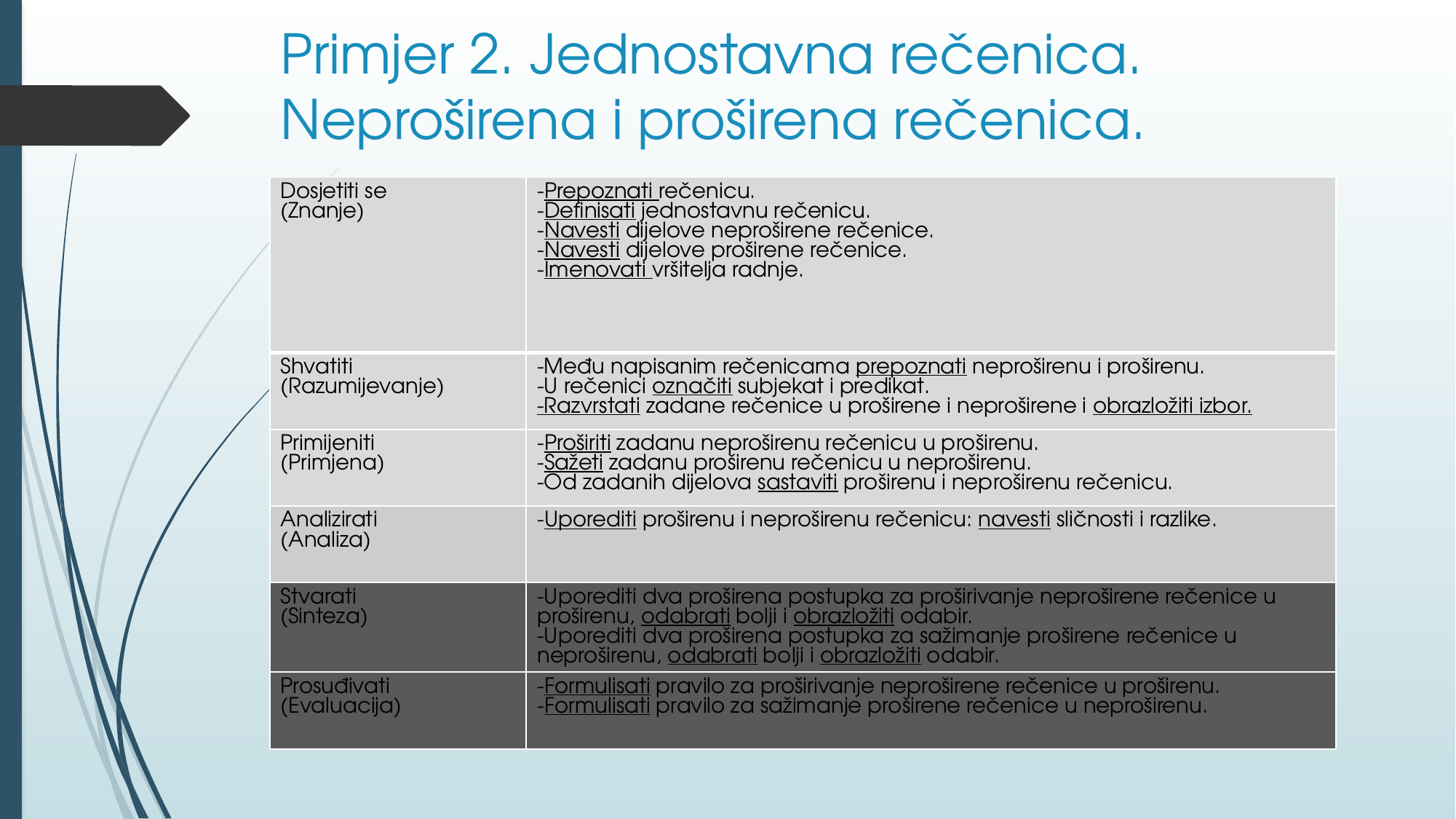

# Primjer 2. Jednostavna rečenica. Neproširena i proširena rečenica.
| Dosjetiti se (Znanje) | -Prepoznati rečenicu. -Definisati jednostavnu rečenicu. -Navesti dijelove neproširene rečenice. -Navesti dijelove proširene rečenice. -Imenovati vršitelja radnje. |
| --- | --- |
| Shvatiti (Razumijevanje) | -Među napisanim rečenicama prepoznati neproširenu i proširenu. -U rečenici označiti subjekat i predikat. -Razvrstati zadane rečenice u proširene i neproširene i obrazložiti izbor. |
| Primijeniti (Primjena) | -Proširiti zadanu neproširenu rečenicu u proširenu. -Sažeti zadanu proširenu rečenicu u neproširenu. -Od zadanih dijelova sastaviti proširenu i neproširenu rečenicu. |
| Analizirati (Analiza) | -Uporediti proširenu i neproširenu rečenicu: navesti sličnosti i razlike. |
| Stvarati (Sinteza) | -Uporediti dva proširena postupka za proširivanje neproširene rečenice u proširenu, odabrati bolji i obrazložiti odabir. -Uporediti dva proširena postupka za sažimanje proširene rečenice u neproširenu, odabrati bolji i obrazložiti odabir. |
| Prosuđivati (Evaluacija) | -Formulisati pravilo za proširivanje neproširene rečenice u proširenu. -Formulisati pravilo za sažimanje proširene rečenice u neproširenu. |